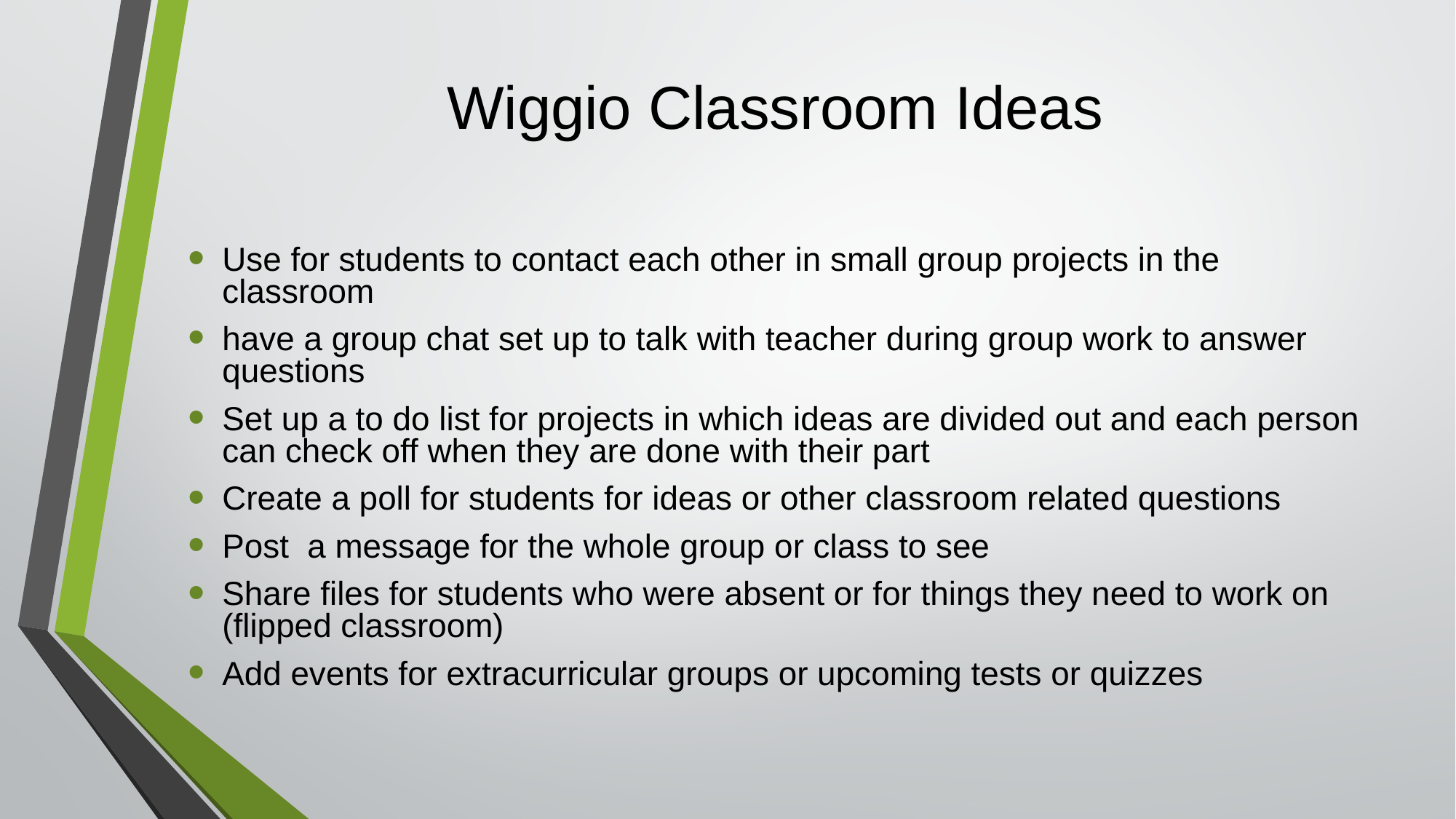

# Wiggio Classroom Ideas
Use for students to contact each other in small group projects in the classroom
have a group chat set up to talk with teacher during group work to answer questions
Set up a to do list for projects in which ideas are divided out and each person can check off when they are done with their part
Create a poll for students for ideas or other classroom related questions
Post  a message for the whole group or class to see
Share files for students who were absent or for things they need to work on (flipped classroom)
Add events for extracurricular groups or upcoming tests or quizzes